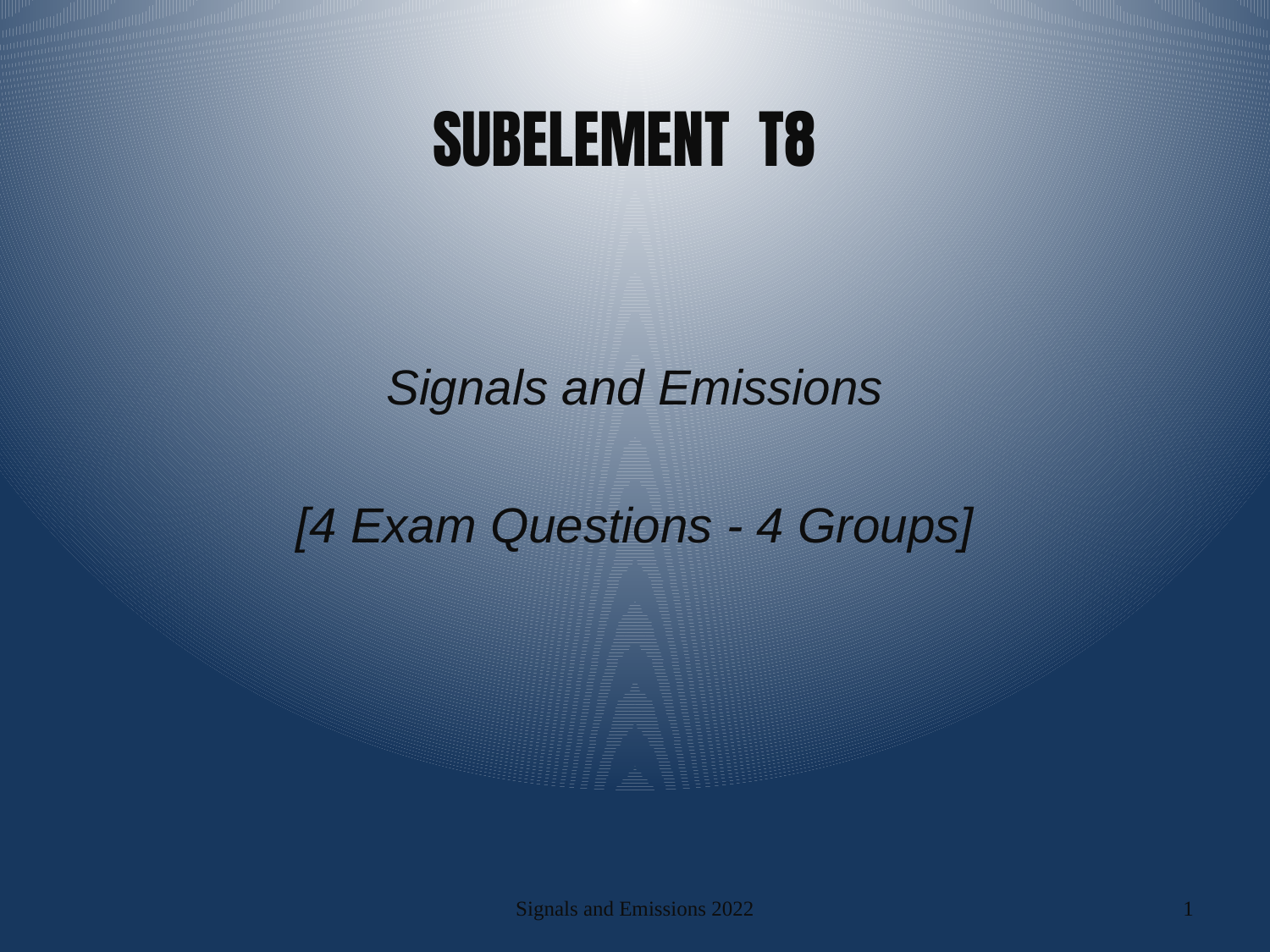

# SUBELEMENT  T8
Signals and Emissions

[4 Exam Questions - 4 Groups]
Signals and Emissions 2022
1